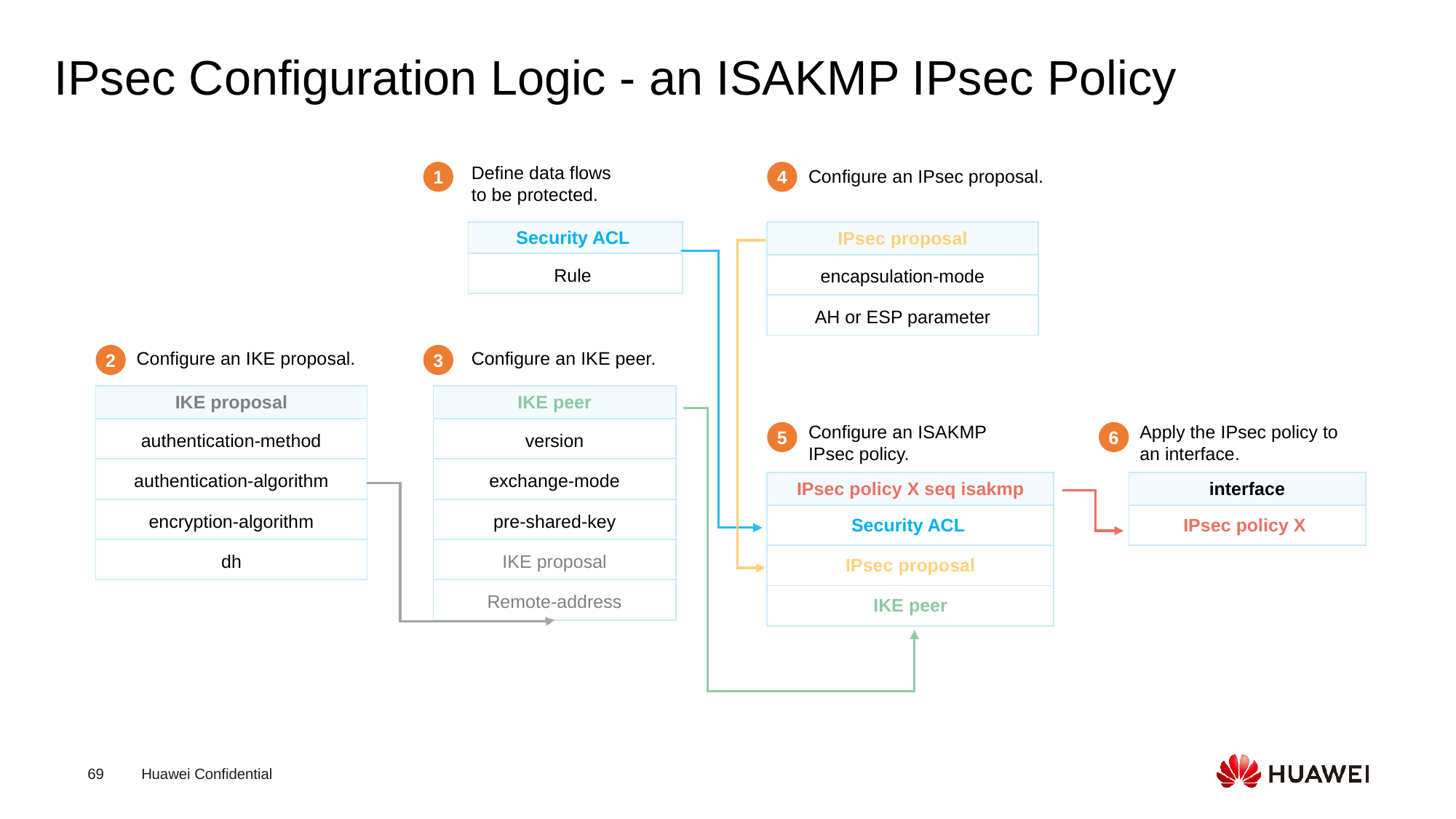

# IPsec Configuration Logic - an ISAKMP IPsec Policy
Define data flows to be protected.
Configure an IPsec proposal.
1
4
| Security ACL |
| --- |
| Rule |
| IPsec proposal |
| --- |
| encapsulation-mode |
| AH or ESP parameter |

Configure an IKE proposal.
Configure an IKE peer.
2
3
| IKE proposal |
| --- |
| authentication-method |
| authentication-algorithm |
| encryption-algorithm |
| dh |
| IKE peer |
| --- |
| version |
| exchange-mode |
| pre-shared-key |
| IKE proposal |
| Remote-address |

Configure an ISAKMP IPsec policy.
Apply the IPsec policy to an interface.
5
6
| IPsec policy X seq isakmp |
| --- |
| Security ACL |
| IPsec proposal |
| IKE peer |
| interface |
| --- |
| IPsec policy X |